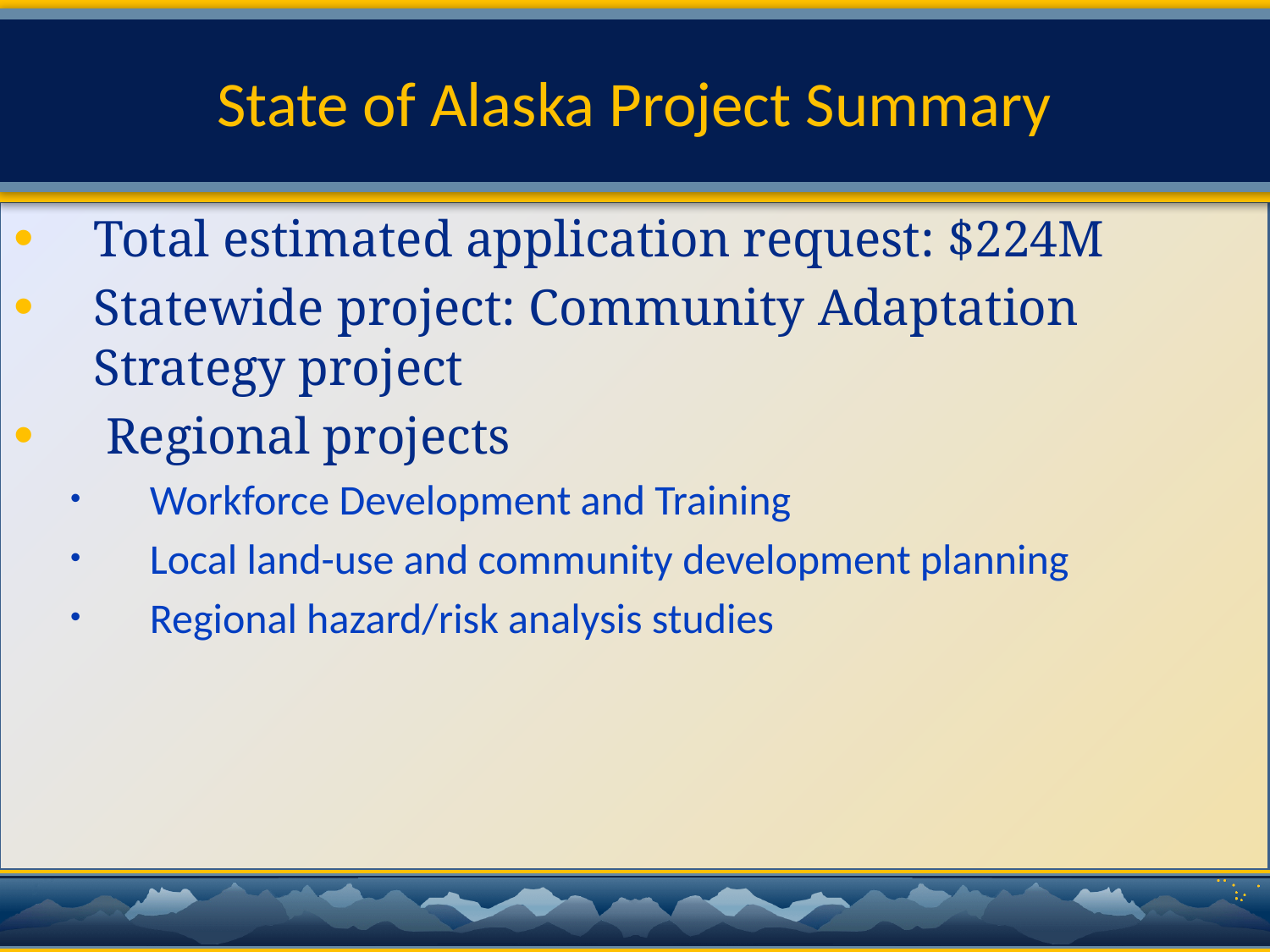

# State of Alaska Project Summary
Total estimated application request: $224M
Statewide project: Community Adaptation Strategy project
 Regional projects
Workforce Development and Training
Local land-use and community development planning
Regional hazard/risk analysis studies